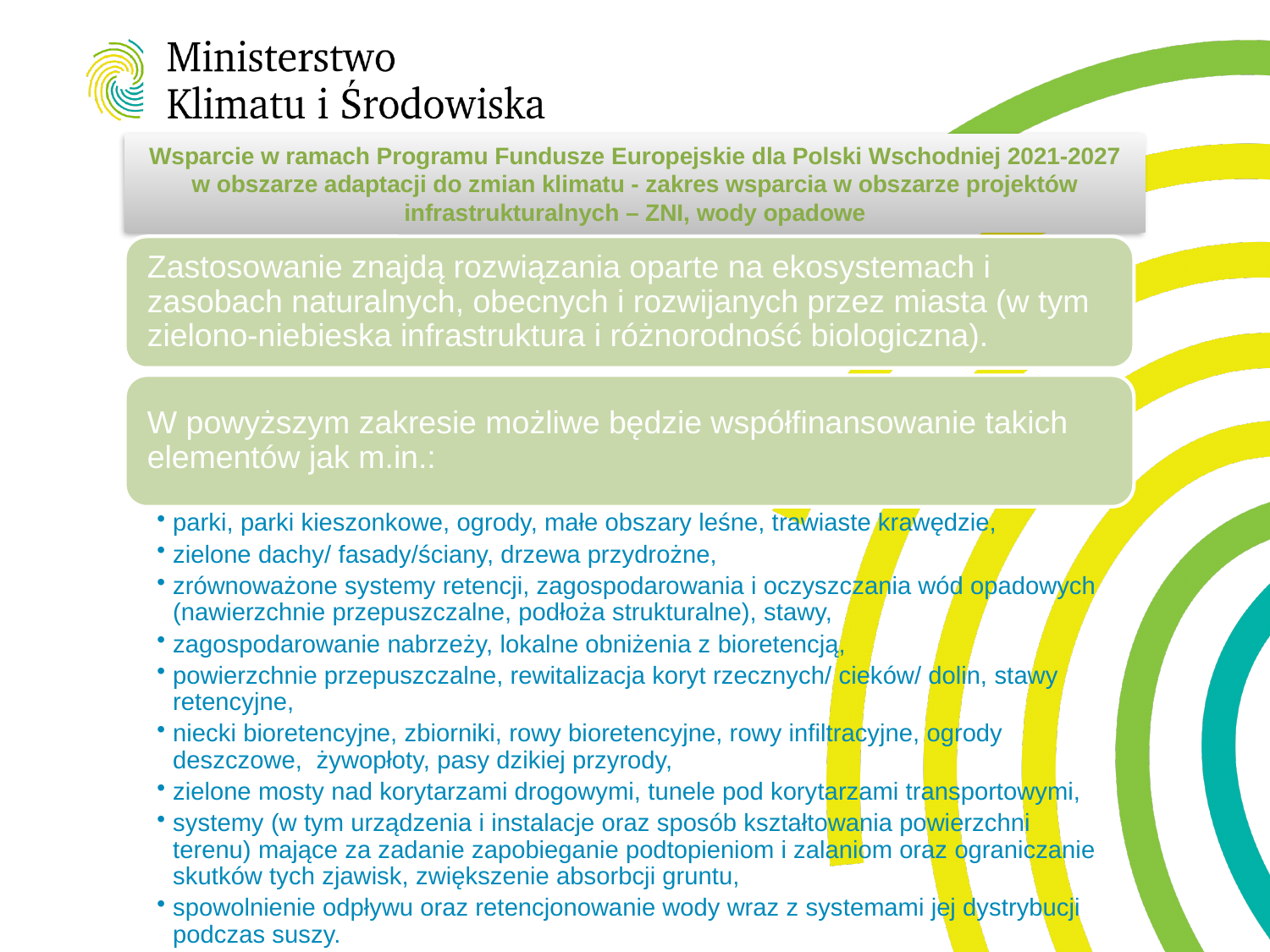

Wsparcie w ramach Programu Fundusze Europejskie dla Polski Wschodniej 2021-2027 w obszarze adaptacji do zmian klimatu - zakres wsparcia w obszarze projektów infrastrukturalnych – ZNI, wody opadowe
Zastosowanie znajdą rozwiązania oparte na ekosystemach i zasobach naturalnych, obecnych i rozwijanych przez miasta (w tym zielono-niebieska infrastruktura i różnorodność biologiczna).
W powyższym zakresie możliwe będzie współfinansowanie takich elementów jak m.in.:
parki, parki kieszonkowe, ogrody, małe obszary leśne, trawiaste krawędzie,
zielone dachy/ fasady/ściany, drzewa przydrożne,
zrównoważone systemy retencji, zagospodarowania i oczyszczania wód opadowych (nawierzchnie przepuszczalne, podłoża strukturalne), stawy,
zagospodarowanie nabrzeży, lokalne obniżenia z bioretencją,
powierzchnie przepuszczalne, rewitalizacja koryt rzecznych/ cieków/ dolin, stawy retencyjne,
niecki bioretencyjne, zbiorniki, rowy bioretencyjne, rowy infiltracyjne, ogrody deszczowe,  żywopłoty, pasy dzikiej przyrody,
zielone mosty nad korytarzami drogowymi, tunele pod korytarzami transportowymi,
systemy (w tym urządzenia i instalacje oraz sposób kształtowania powierzchni terenu) mające za zadanie zapobieganie podtopieniom i zalaniom oraz ograniczanie skutków tych zjawisk, zwiększenie absorbcji gruntu,
spowolnienie odpływu oraz retencjonowanie wody wraz z systemami jej dystrybucji podczas suszy.